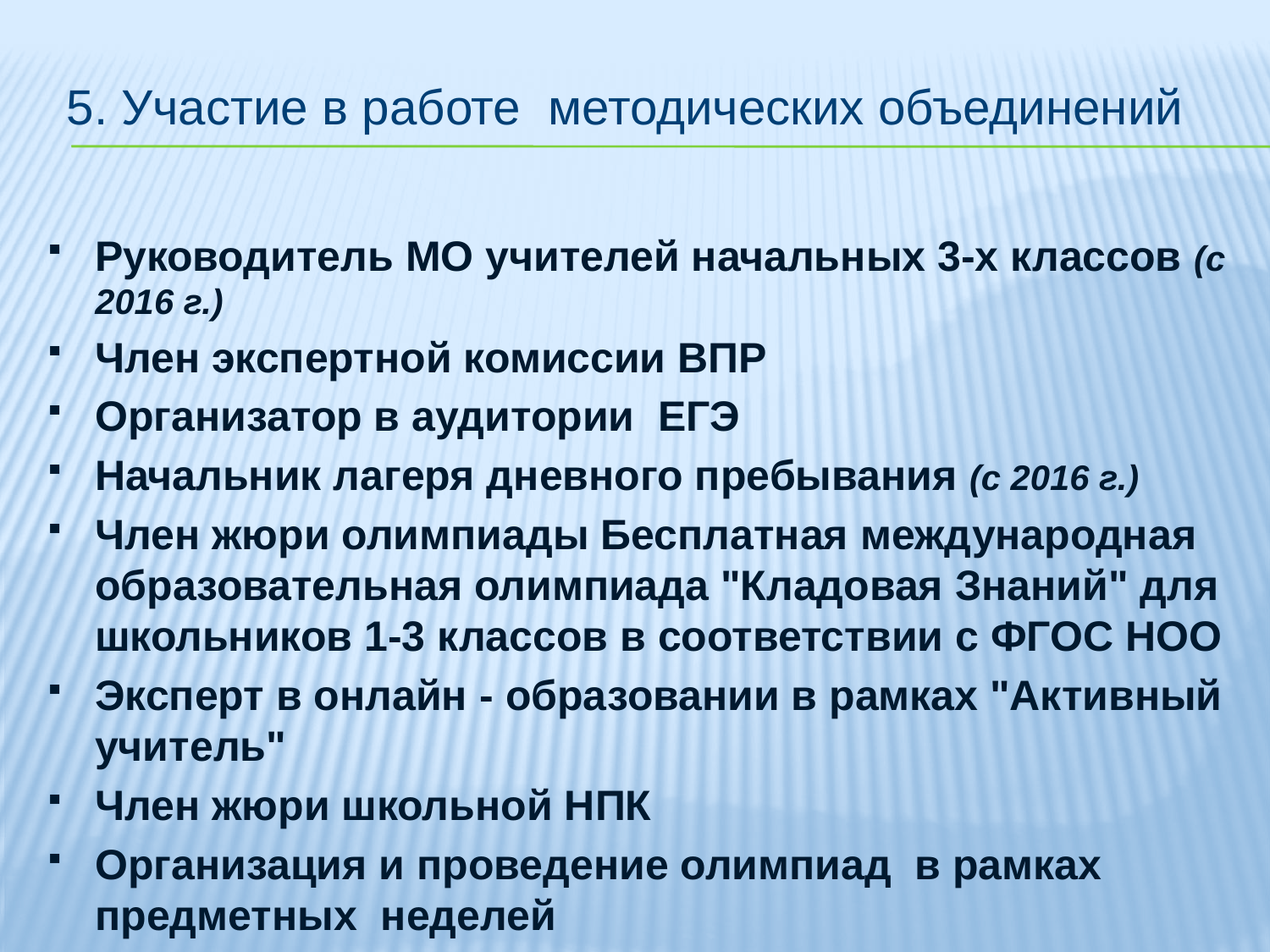

5. Участие в работе  методических объединений
Руководитель МО учителей начальных 3-х классов (с 2016 г.)
Член экспертной комиссии ВПР
Организатор в аудитории  ЕГЭ
Начальник лагеря дневного пребывания (с 2016 г.)
Член жюри олимпиады Бесплатная международная образовательная олимпиада "Кладовая Знаний" для школьников 1-3 классов в соответствии с ФГОС НОО
Эксперт в онлайн - образовании в рамках "Активный учитель"
Член жюри школьной НПК
Организация и проведение олимпиад  в рамках  предметных  неделей